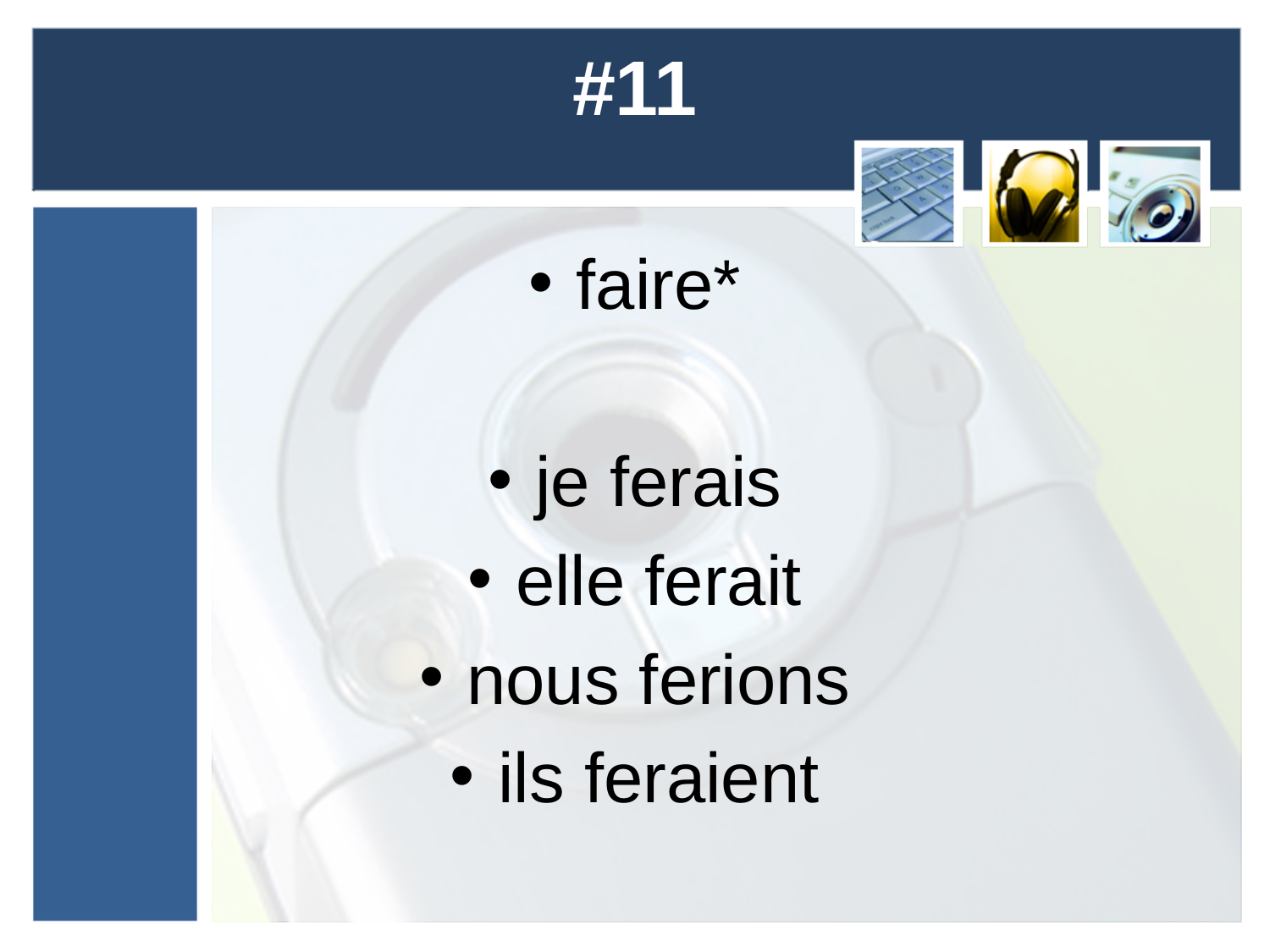

# #11
faire*

je ferais
elle ferait
nous ferions
ils feraient